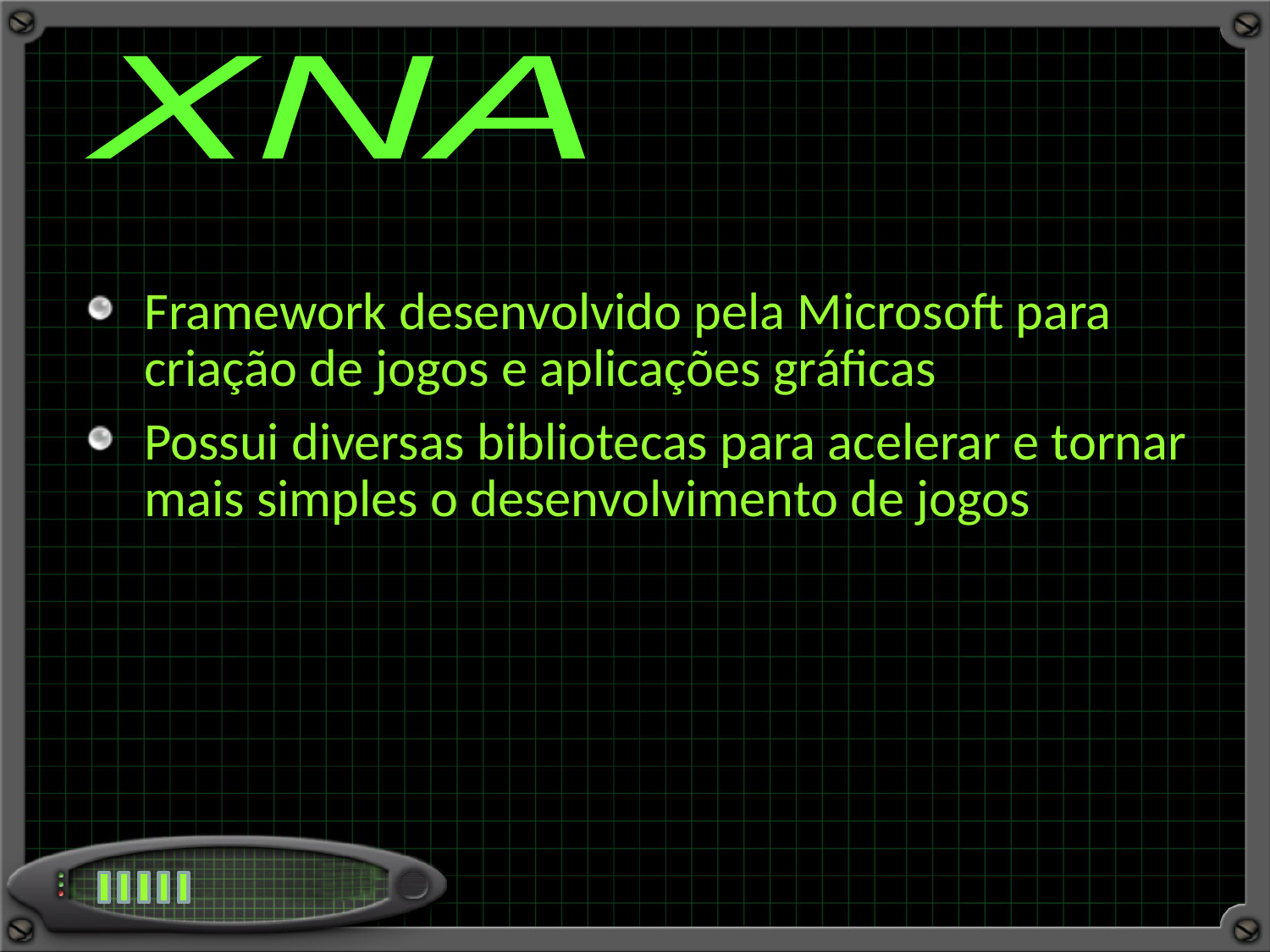

XNA
Framework desenvolvido pela Microsoft para criação de jogos e aplicações gráficas
Possui diversas bibliotecas para acelerar e tornar mais simples o desenvolvimento de jogos